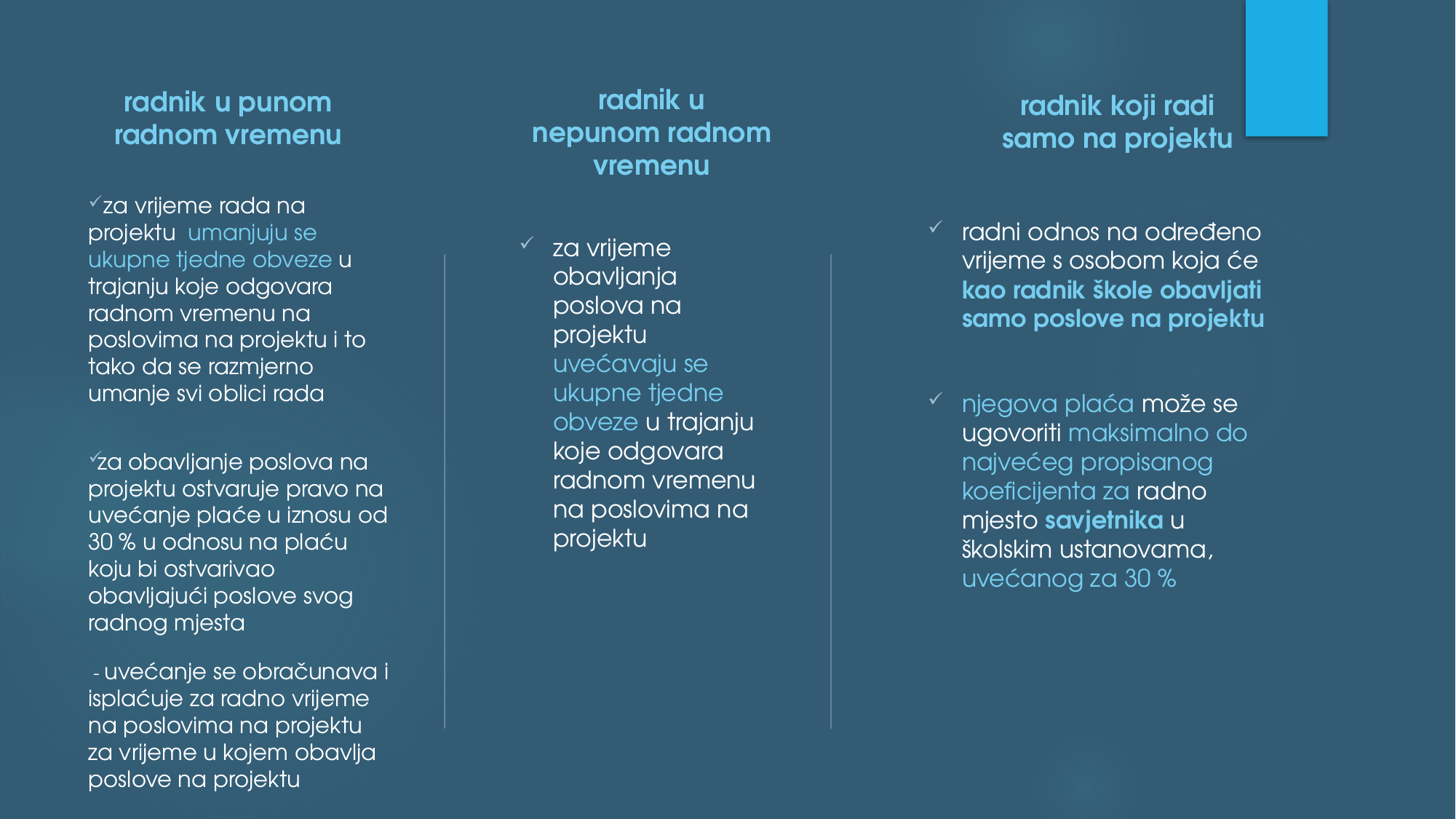

radnik u punom
radnom vremenu
radnik koji radi samo na projektu
radnik u nepunom radnom vremenu
 za vrijeme rada na projektu  umanjuju se ukupne tjedne obveze u trajanju koje odgovara radnom vremenu na poslovima na projektu i to tako da se razmjerno umanje svi oblici rada

za obavljanje poslova na projektu ostvaruje pravo na uvećanje plaće u iznosu od 30 % u odnosu na plaću koju bi ostvarivao obavljajući poslove svog radnog mjesta

 - uvećanje se obračunava i isplaćuje za radno vrijeme na poslovima na projektu za vrijeme u kojem obavlja
poslove na projektu

za vrijeme obavljanja poslova na projektu uvećavaju se ukupne tjedne obveze u trajanju koje odgovara radnom vremenu na poslovima na projektu

radni odnos na određeno vrijeme s osobom koja će kao radnik škole obavljati samo poslove na projektu

njegova plaća može se ugovoriti maksimalno do najvećeg propisanog koeficijenta za radno mjesto savjetnika u školskim ustanovama, uvećanog za 30 %